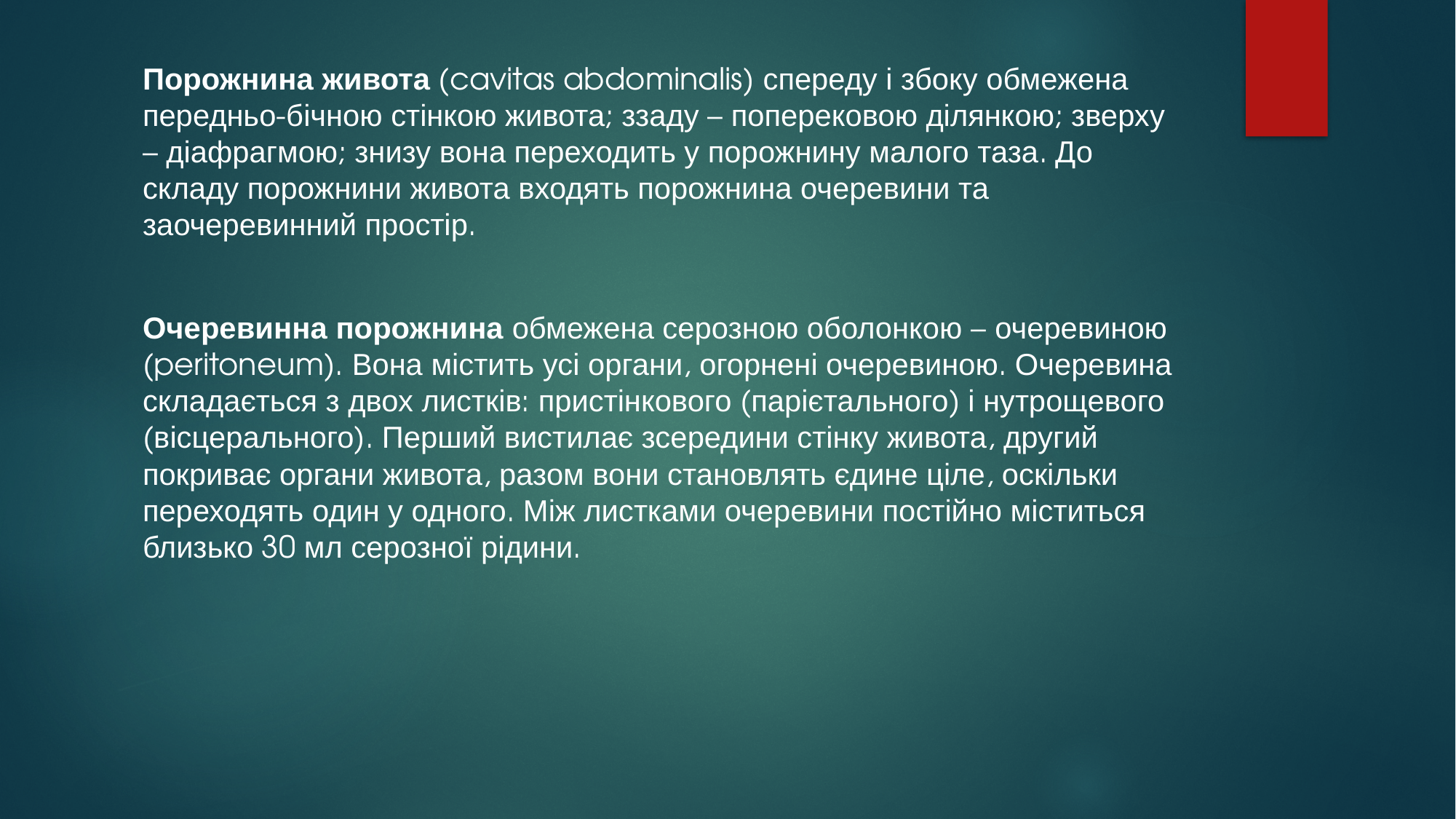

Порожнина живота (cavitas abdominalis) спереду і збоку обмежена передньо-бічною стінкою живота; ззаду – поперековою ділянкою; зверху – діафрагмою; знизу вона переходить у порожнину малого таза. До складу порожнини живота входять порожнина очеревини та заочеревинний простір.

Очеревинна порожнина обмежена серозною оболонкою – очеревиною (peritoneum). Вона містить усі органи, огорнені очеревиною. Очеревина складається з двох листків: пристінкового (парієтального) і нутрощевого (вісцерального). Перший вистилає зсередини стінку живота, другий покриває органи живота, разом вони становлять єдине ціле, оскільки переходять один у одного. Між листками очеревини постійно міститься близько 30 мл серозної рідини.